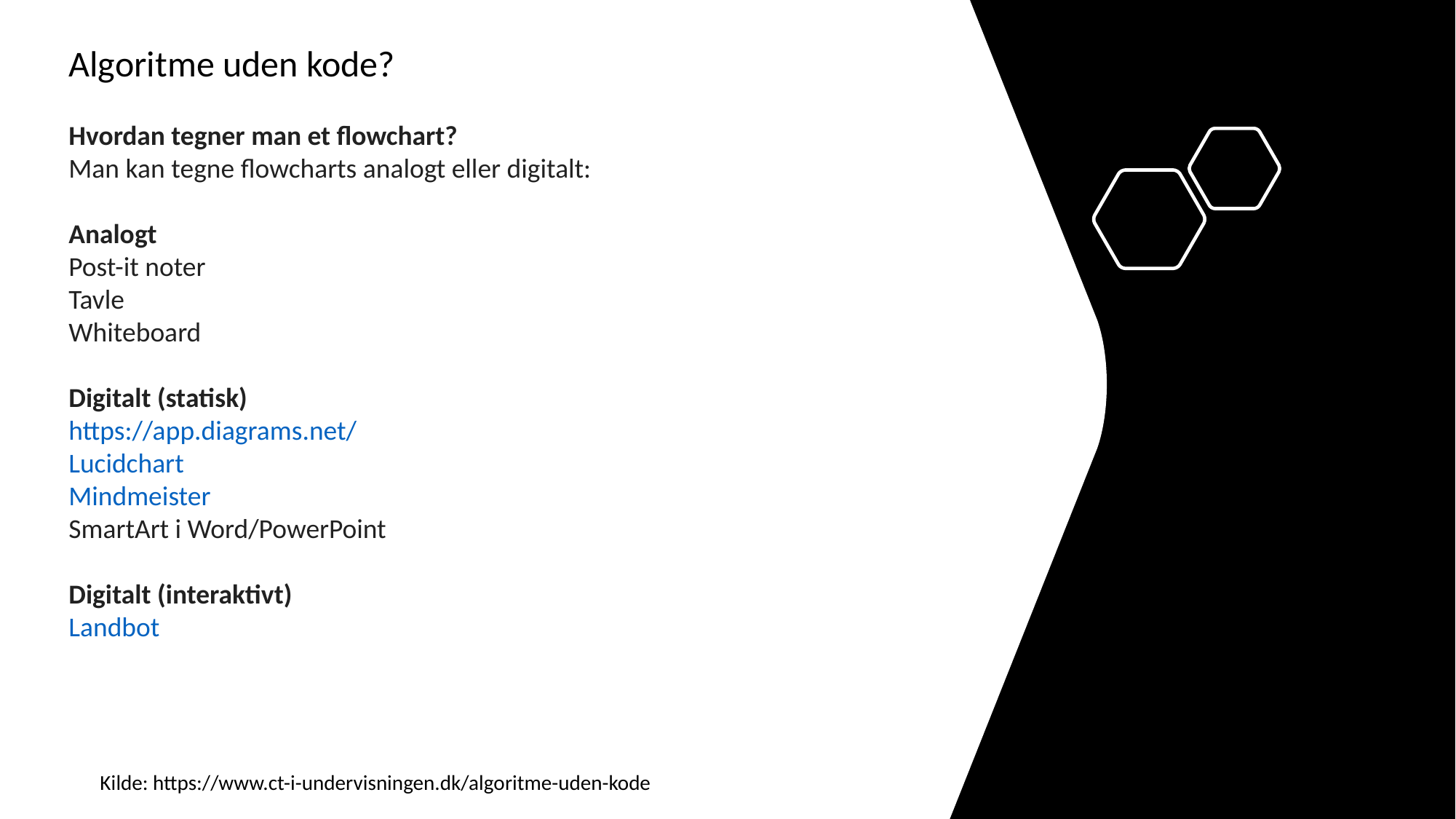

Algoritme uden kode?
Hvordan tegner man et flowchart?
Man kan tegne flowcharts analogt eller digitalt:

Analogt
Post-it noter
Tavle
Whiteboard

Digitalt (statisk)
https://app.diagrams.net/
Lucidchart
Mindmeister
SmartArt i Word/PowerPoint

Digitalt (interaktivt)
Landbot

Kilde: https://www.ct-i-undervisningen.dk/algoritme-uden-kode